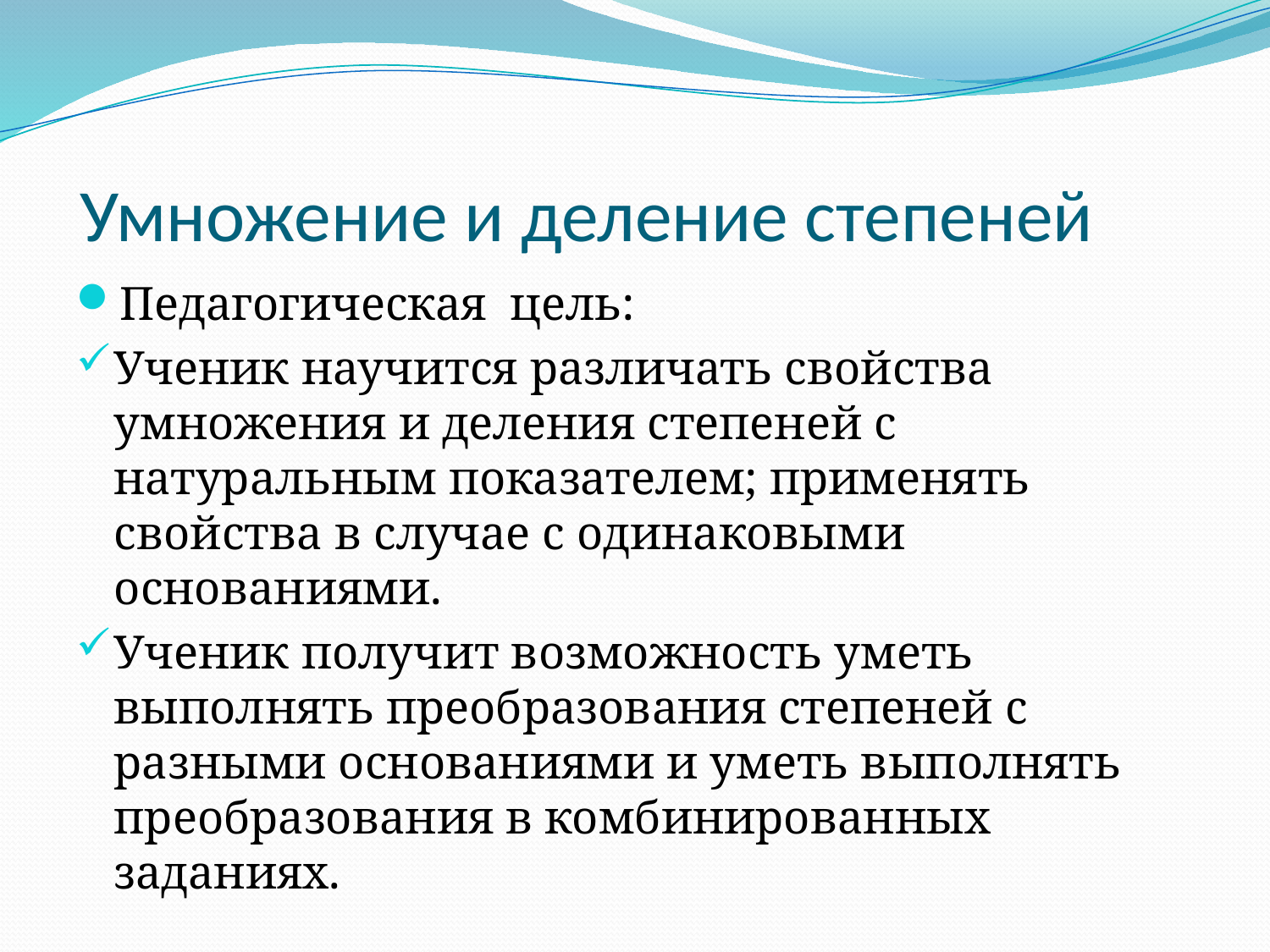

# Умножение и деление степеней
Педагогическая  цель:
Ученик научится различать свойства умножения и деления степеней с натуральным показателем; применять свойства в случае с одинаковыми основаниями.
Ученик получит возможность уметь выполнять преобразования степеней с разными основаниями и уметь выполнять преобразования в комбинированных заданиях.